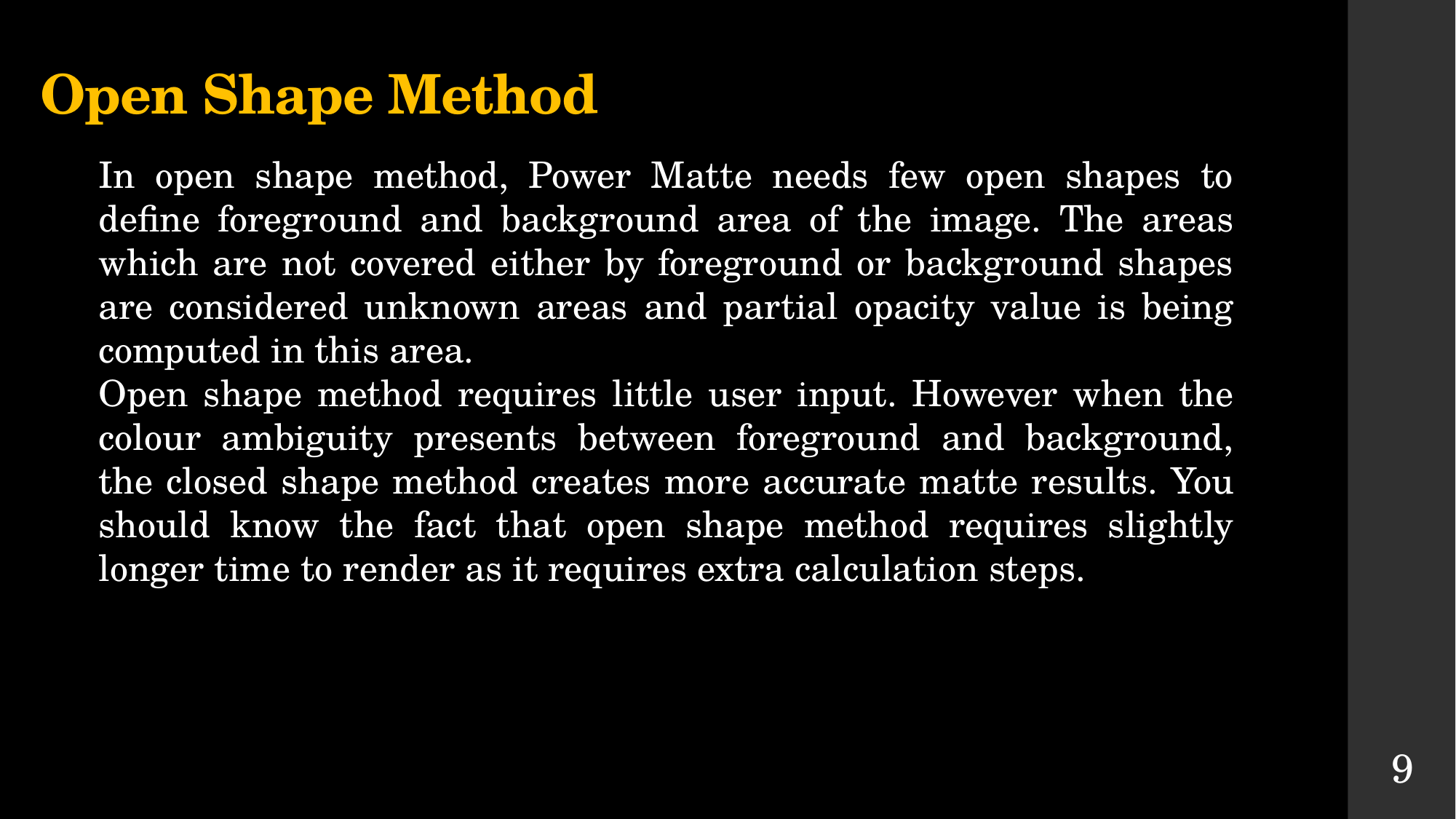

# Open Shape Method
In open shape method, Power Matte needs few open shapes to define foreground and background area of the image. The areas which are not covered either by foreground or background shapes are considered unknown areas and partial opacity value is being computed in this area.
Open shape method requires little user input. However when the colour ambiguity presents between foreground and background, the closed shape method creates more accurate matte results. You should know the fact that open shape method requires slightly longer time to render as it requires extra calculation steps.
9